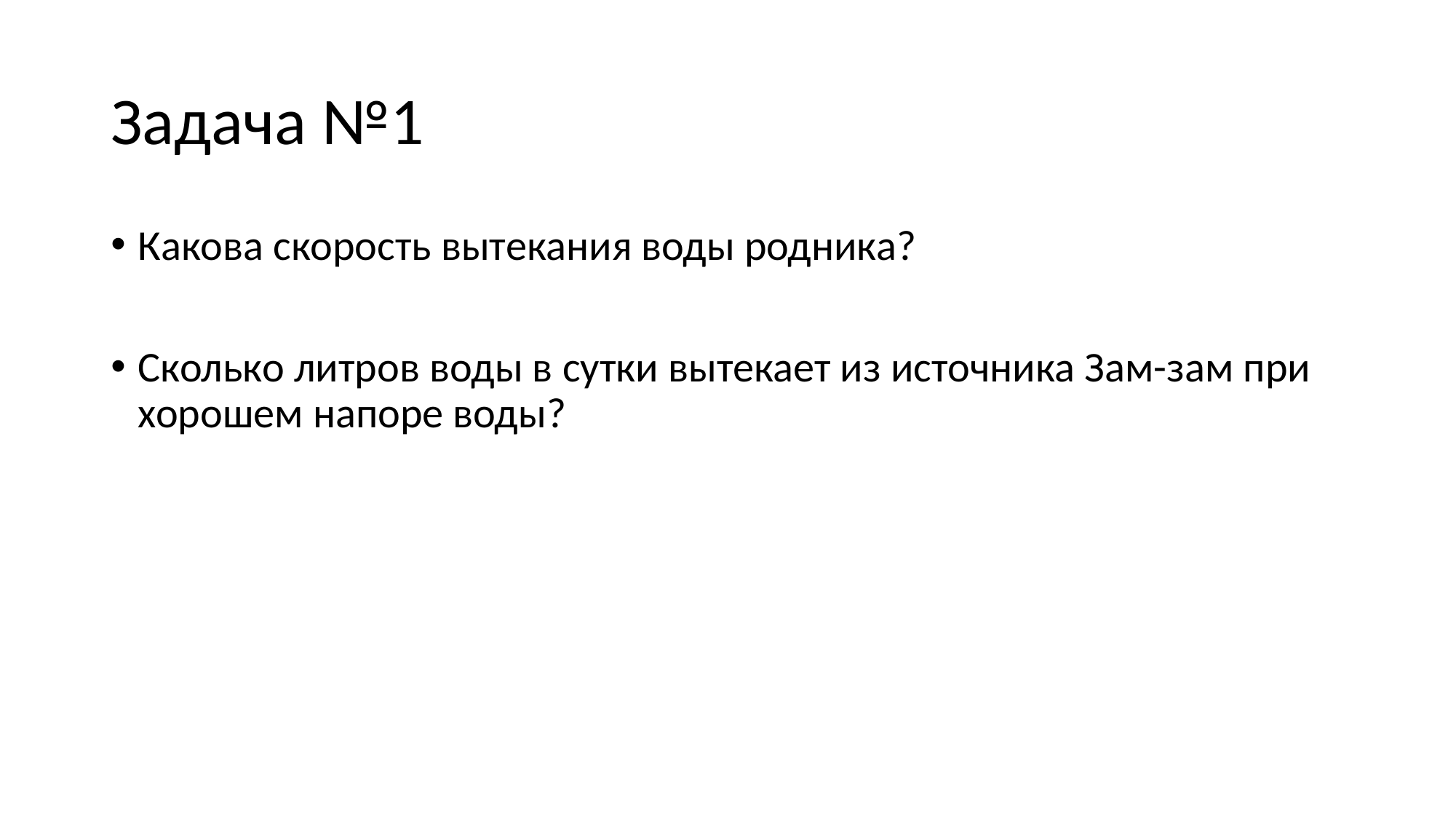

# Задача №1
Какова скорость вытекания воды родника?

Сколько литров воды в сутки вытекает из источника Зам-зам при хорошем напоре воды?